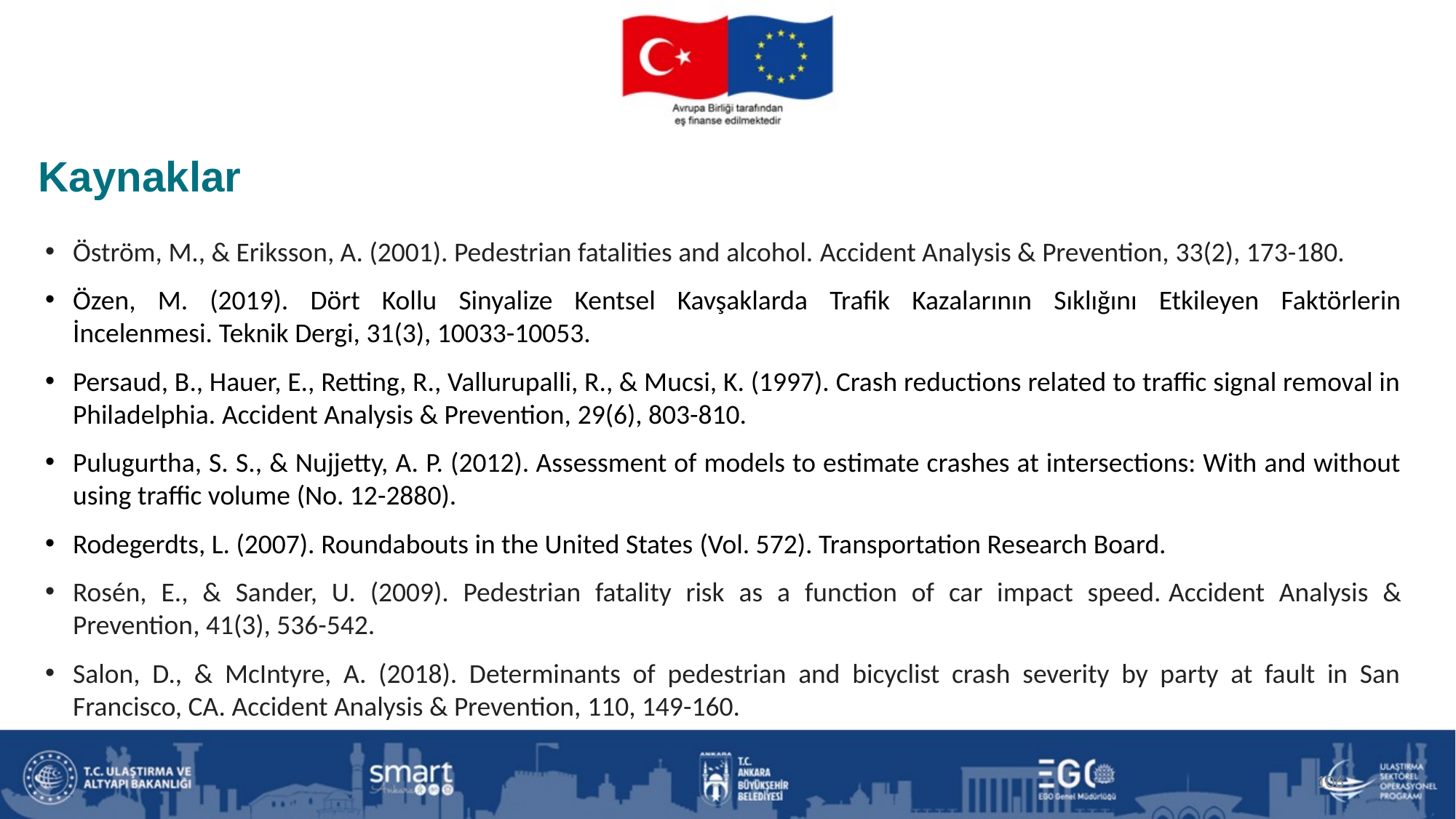

Kaynaklar

Öström, M., & Eriksson, A. (2001). Pedestrian fatalities and alcohol. Accident Analysis & Prevention, 33(2), 173-180.
Özen, M. (2019). Dört Kollu Sinyalize Kentsel Kavşaklarda Trafik Kazalarının Sıklığını Etkileyen Faktörlerin İncelenmesi. Teknik Dergi, 31(3), 10033-10053.
Persaud, B., Hauer, E., Retting, R., Vallurupalli, R., & Mucsi, K. (1997). Crash reductions related to traffic signal removal in Philadelphia. Accident Analysis & Prevention, 29(6), 803-810.
Pulugurtha, S. S., & Nujjetty, A. P. (2012). Assessment of models to estimate crashes at intersections: With and without using traffic volume (No. 12-2880).
Rodegerdts, L. (2007). Roundabouts in the United States (Vol. 572). Transportation Research Board.
Rosén, E., & Sander, U. (2009). Pedestrian fatality risk as a function of car impact speed. Accident Analysis & Prevention, 41(3), 536-542.
Salon, D., & McIntyre, A. (2018). Determinants of pedestrian and bicyclist crash severity by party at fault in San Francisco, CA. Accident Analysis & Prevention, 110, 149-160.

106